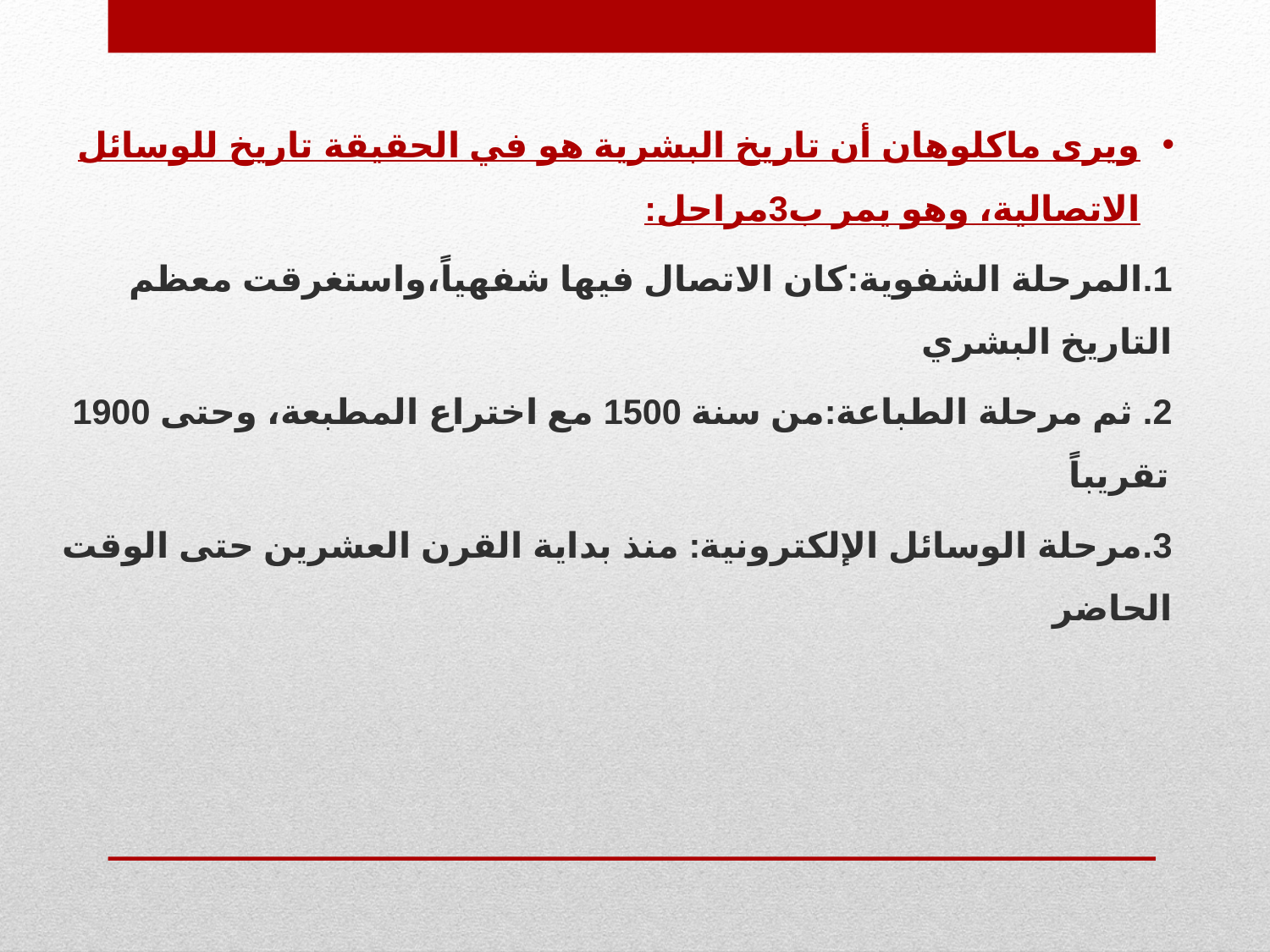

ويرى ماكلوهان أن تاريخ البشرية هو في الحقيقة تاريخ للوسائل الاتصالية، وهو يمر ب3مراحل:
1.المرحلة الشفوية:كان الاتصال فيها شفهياً،واستغرقت معظم التاريخ البشري
2. ثم مرحلة الطباعة:من سنة 1500 مع اختراع المطبعة، وحتى 1900 تقريباً
3.مرحلة الوسائل الإلكترونية: منذ بداية القرن العشرين حتى الوقت الحاضر